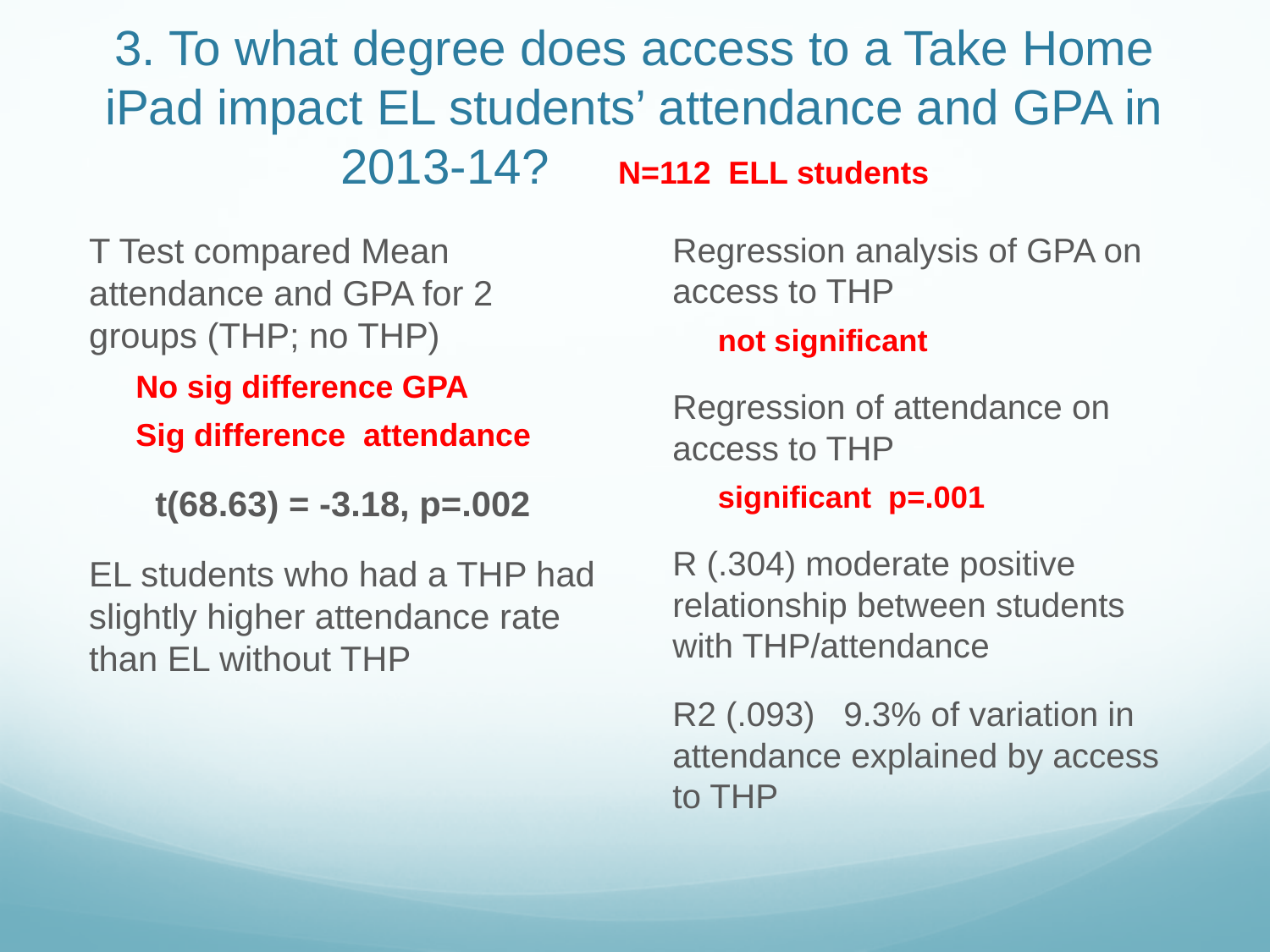

# 3. To what degree does access to a Take Home iPad impact EL students’ attendance and GPA in 2013-14?     N=112  ELL students
T Test compared Mean attendance and GPA for 2 groups (THP; no THP)
No sig difference GPA
Sig difference  attendance
t(68.63) = -3.18, p=.002
EL students who had a THP had slightly higher attendance rate than EL without THP
Regression analysis of GPA on access to THP
not significant
Regression of attendance on access to THP
significant  p=.001
R (.304) moderate positive relationship between students with THP/attendance
R2 (.093)   9.3% of variation in attendance explained by access to THP